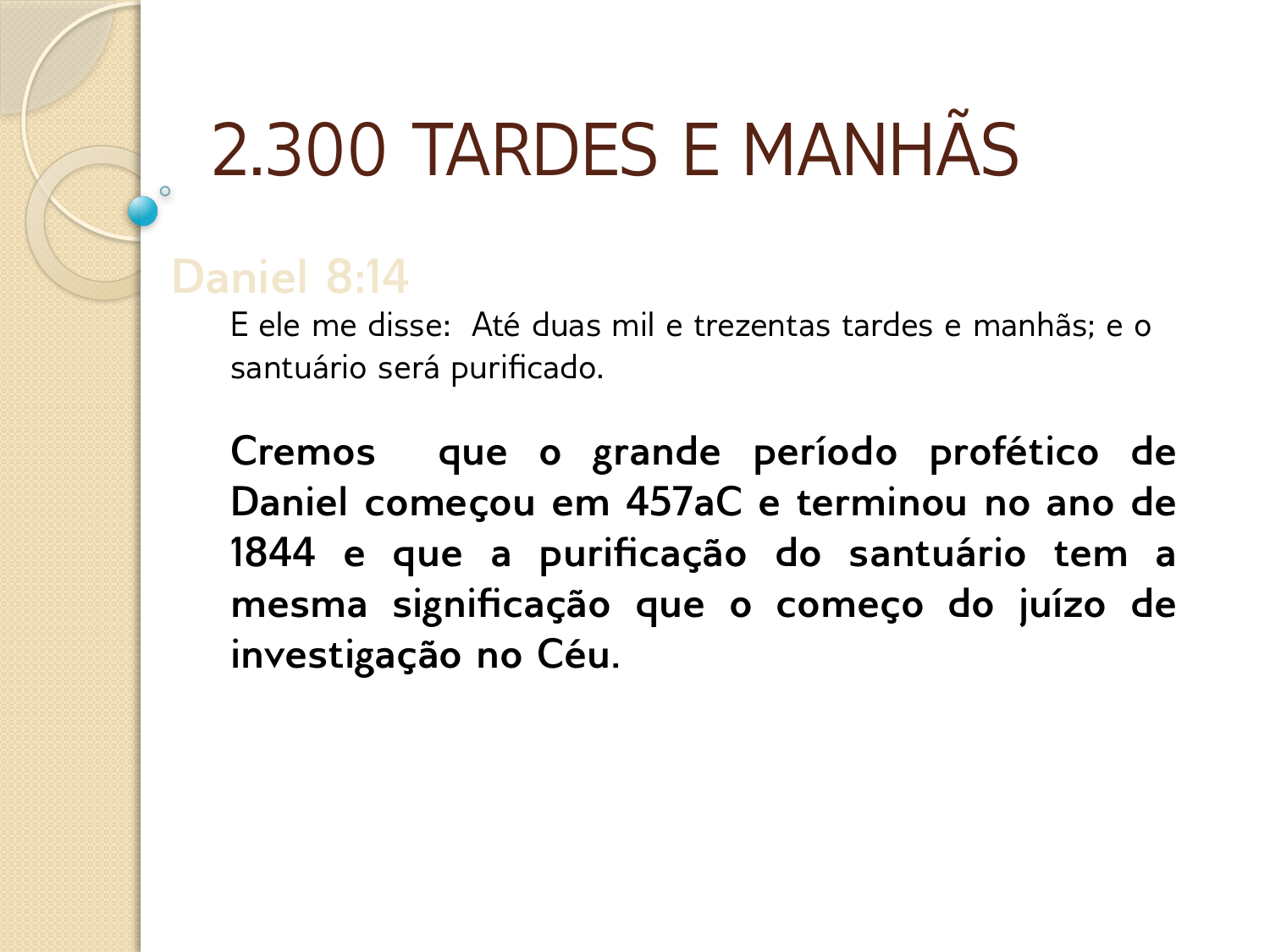

2.300 TARDES E MANHÃS
Daniel 8:14
E ele me disse:  Até duas mil e trezentas tardes e manhãs; e o santuário será purificado.
Cremos  que o grande período profético de Daniel começou em 457aC e terminou no ano de 1844 e que a purificação do santuário tem a mesma significação que o começo do juízo de investigação no Céu.